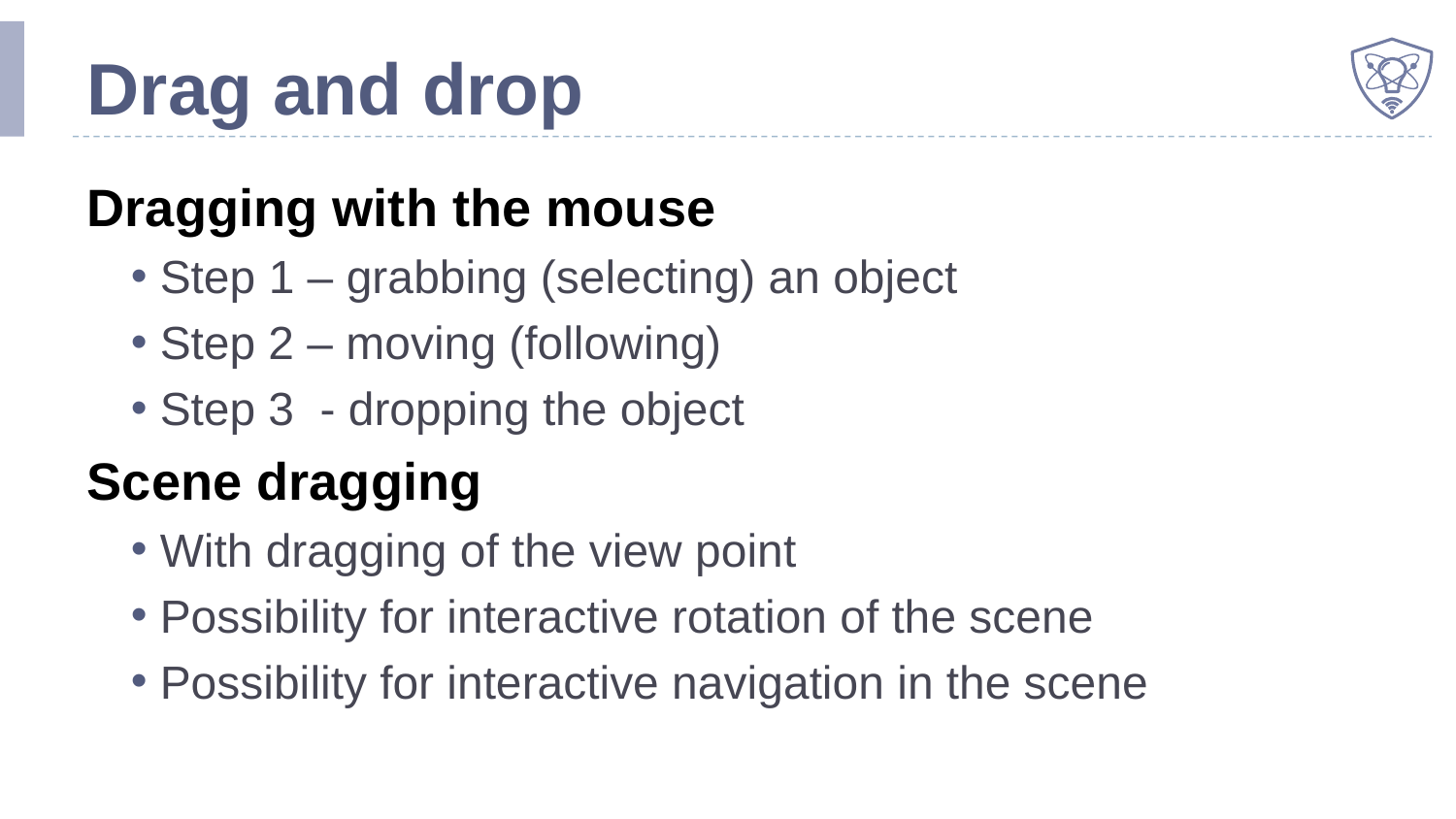

# Drag and drop
Dragging with the mouse
Step 1 – grabbing (selecting) an object
Step 2 – moving (following)
Step 3  - dropping the object
Scene dragging
With dragging of the view point
Possibility for interactive rotation of the scene
Possibility for interactive navigation in the scene